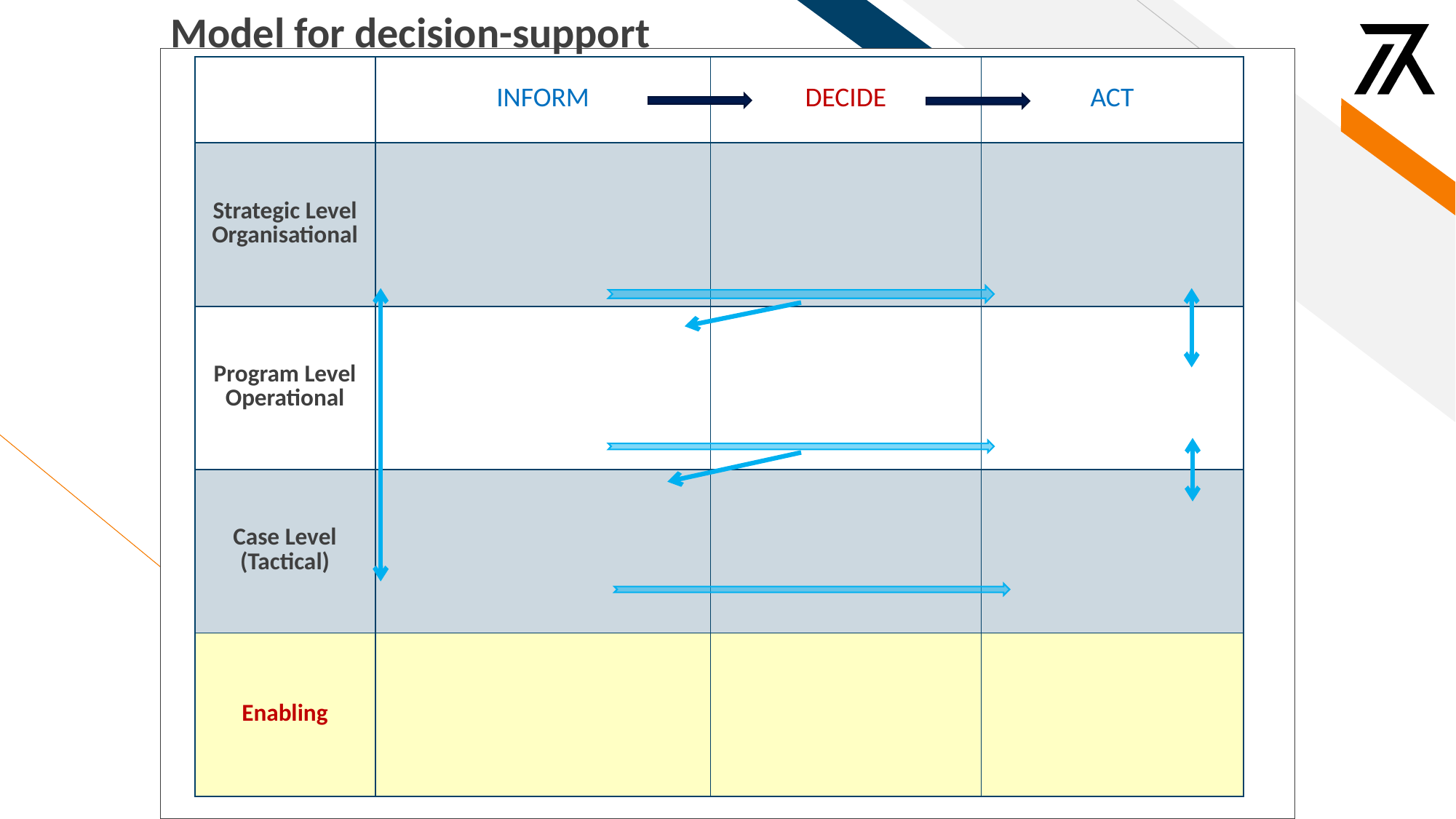

Model for decision-support

|  | INFORM | DECIDE | ACT |
| --- | --- | --- | --- |
| Strategic Level Organisational |  |  |  |
| Program Level Operational |  |  |  |
| Case Level (Tactical) |  |  |  |
| Enabling |  |  |  |